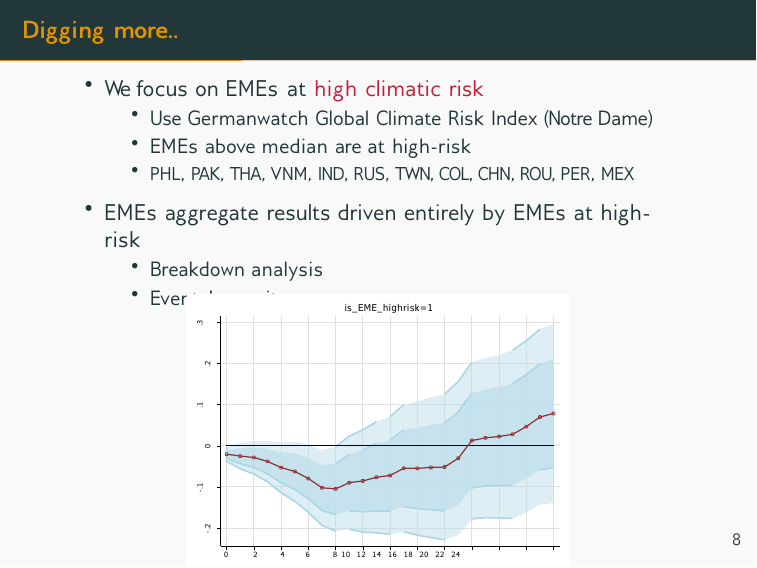

# Digging more..

We focus on EMEs at high climatic risk
Use Germanwatch Global Climate Risk Index (Notre Dame)
EMEs above median are at high-risk
PHL, PAK, THA, VNM, IND, RUS, TWN, COL, CHN, ROU, PER, MEX
EMEs aggregate results driven entirely by EMEs at high-risk
Breakdown analysis
Events’ severity

is_EME_highrisk=1

.3

.2

.1

0

-.1

-.2
8

0	2	4
6
8 10 12  14  16  18  20  22 24